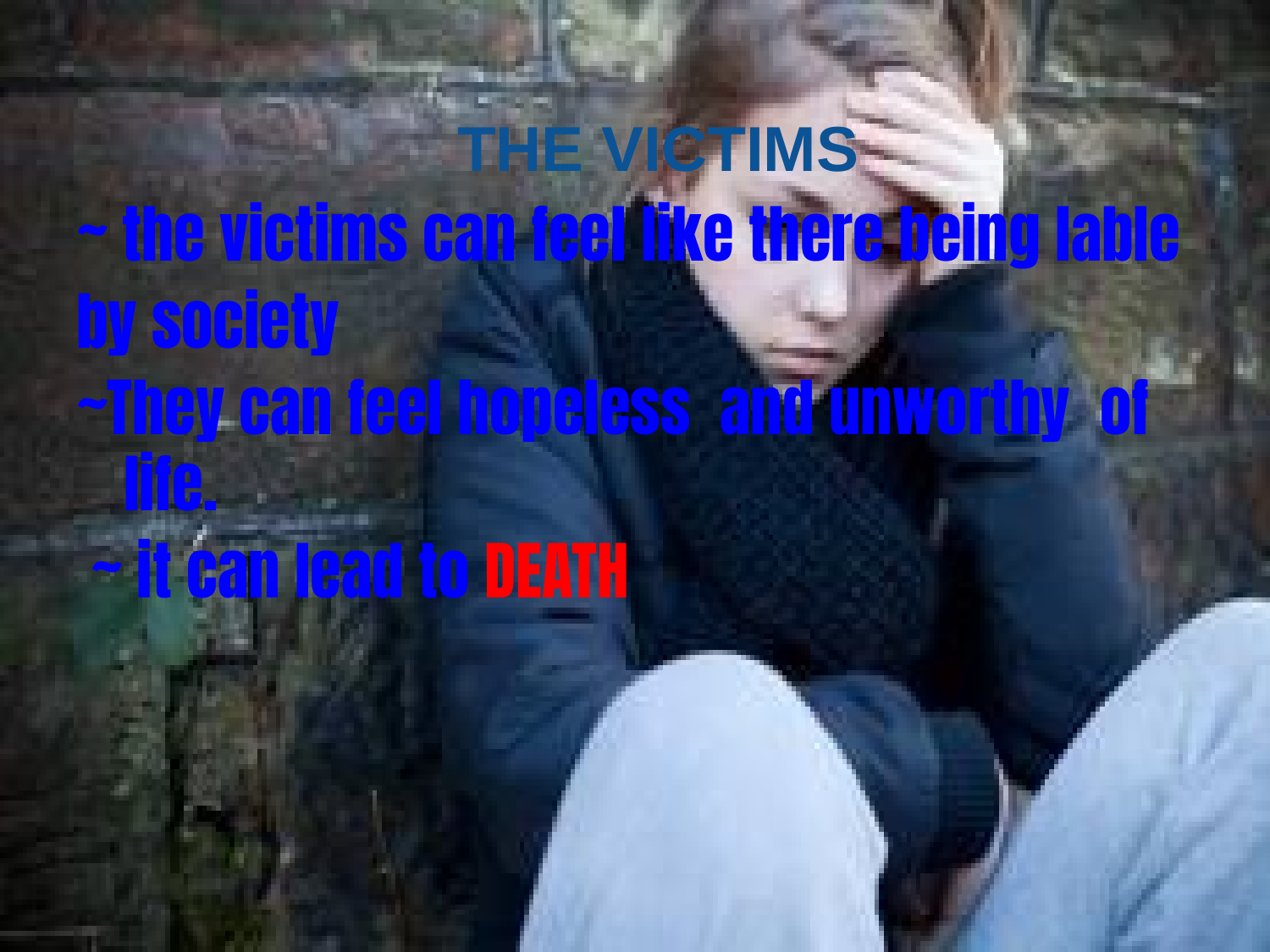

# THE VICTIMS
~ the victims can feel like there being lable
by society
~They can feel hopeless  and unworthy  of life.
 ~ it can lead to DEATH